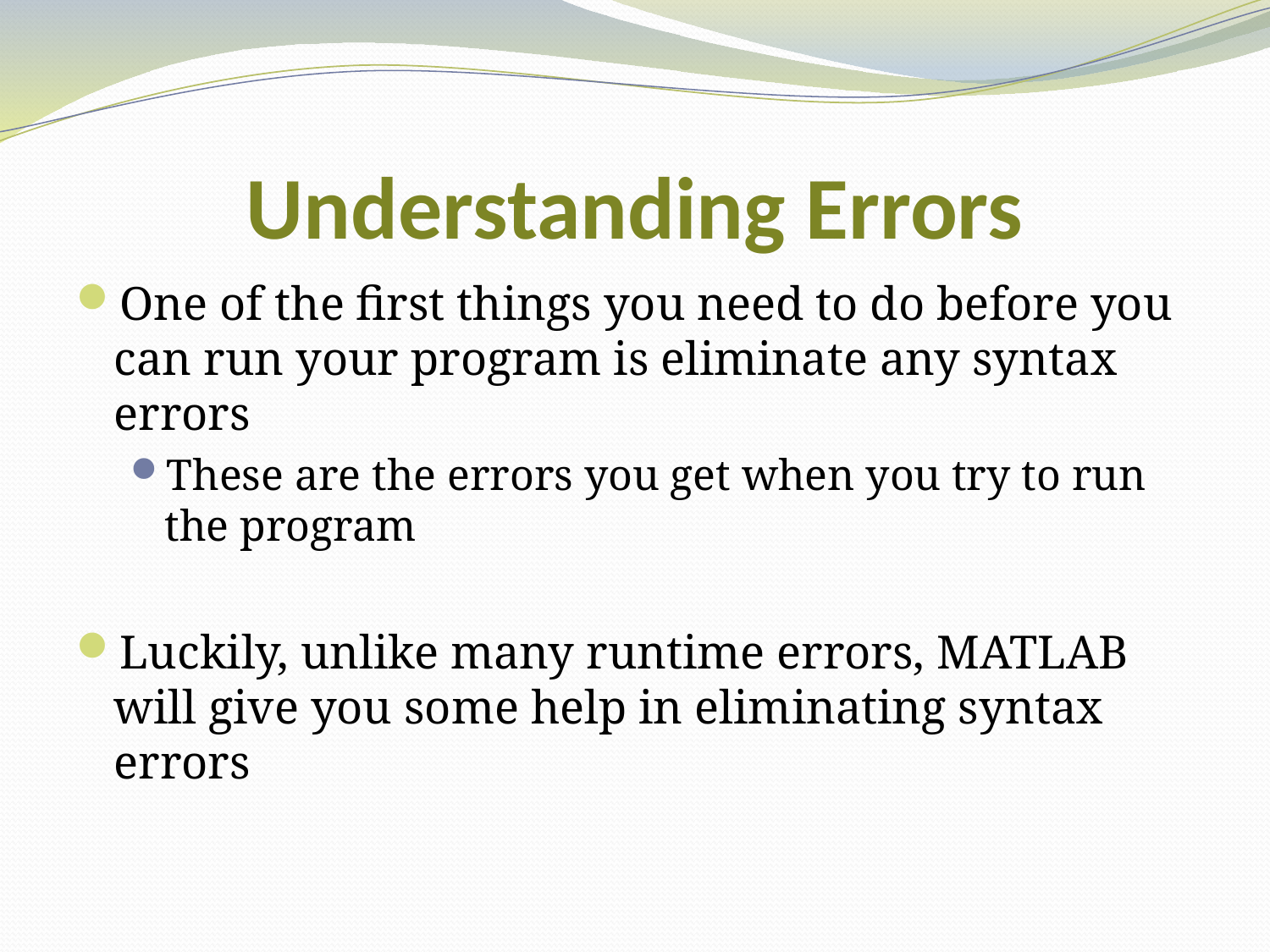

# Understanding Errors
One of the first things you need to do before you can run your program is eliminate any syntax errors
These are the errors you get when you try to run the program

Luckily, unlike many runtime errors, MATLAB will give you some help in eliminating syntax errors